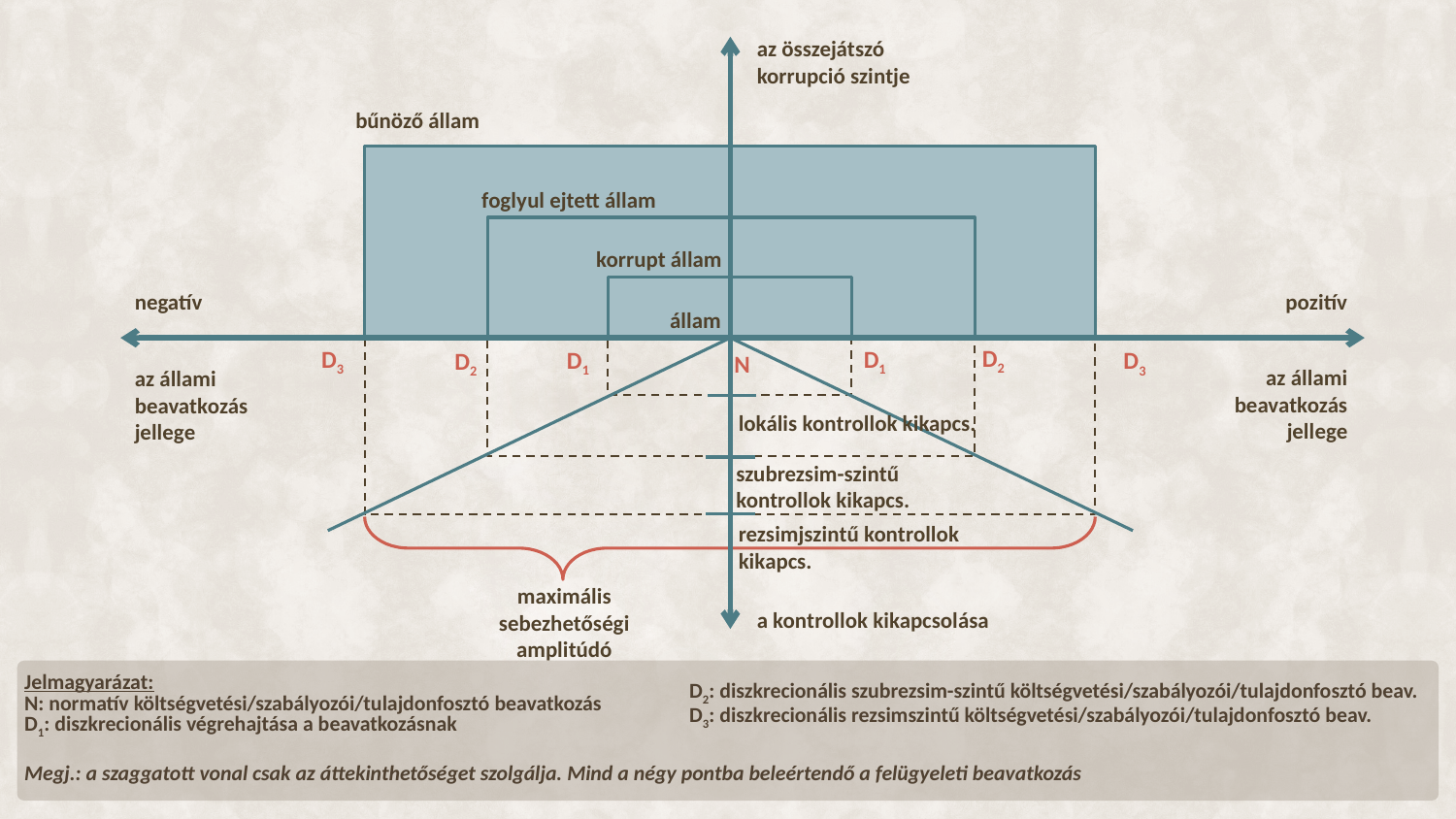

az összejátszó korrupció szintje
bűnöző állam

foglyul ejtett állam

korrupt állam

negatív
pozitív
D2

D3

D1

D1

D3
D2
N
az állami beavatkozás jellege
az állami beavatkozás jellege
szubrezsim-szintű kontrollok kikapcs.
rezsimjszintű kontrollok kikapcs.
maximális sebezhetőségi amplitúdó
a kontrollok kikapcsolása
állam
lokális kontrollok kikapcs.
| Jelmagyarázat: N: normatív költségvetési/szabályozói/tulajdonfosztó beavatkozás D1: diszkrecionális végrehajtása a beavatkozásnak | D2: diszkrecionális szubrezsim-szintű költségvetési/szabályozói/tulajdonfosztó beav. D3: diszkrecionális rezsimszintű költségvetési/szabályozói/tulajdonfosztó beav. |
| --- | --- |
| Megj.: a szaggatott vonal csak az áttekinthetőséget szolgálja. Mind a négy pontba beleértendő a felügyeleti beavatkozás |  |